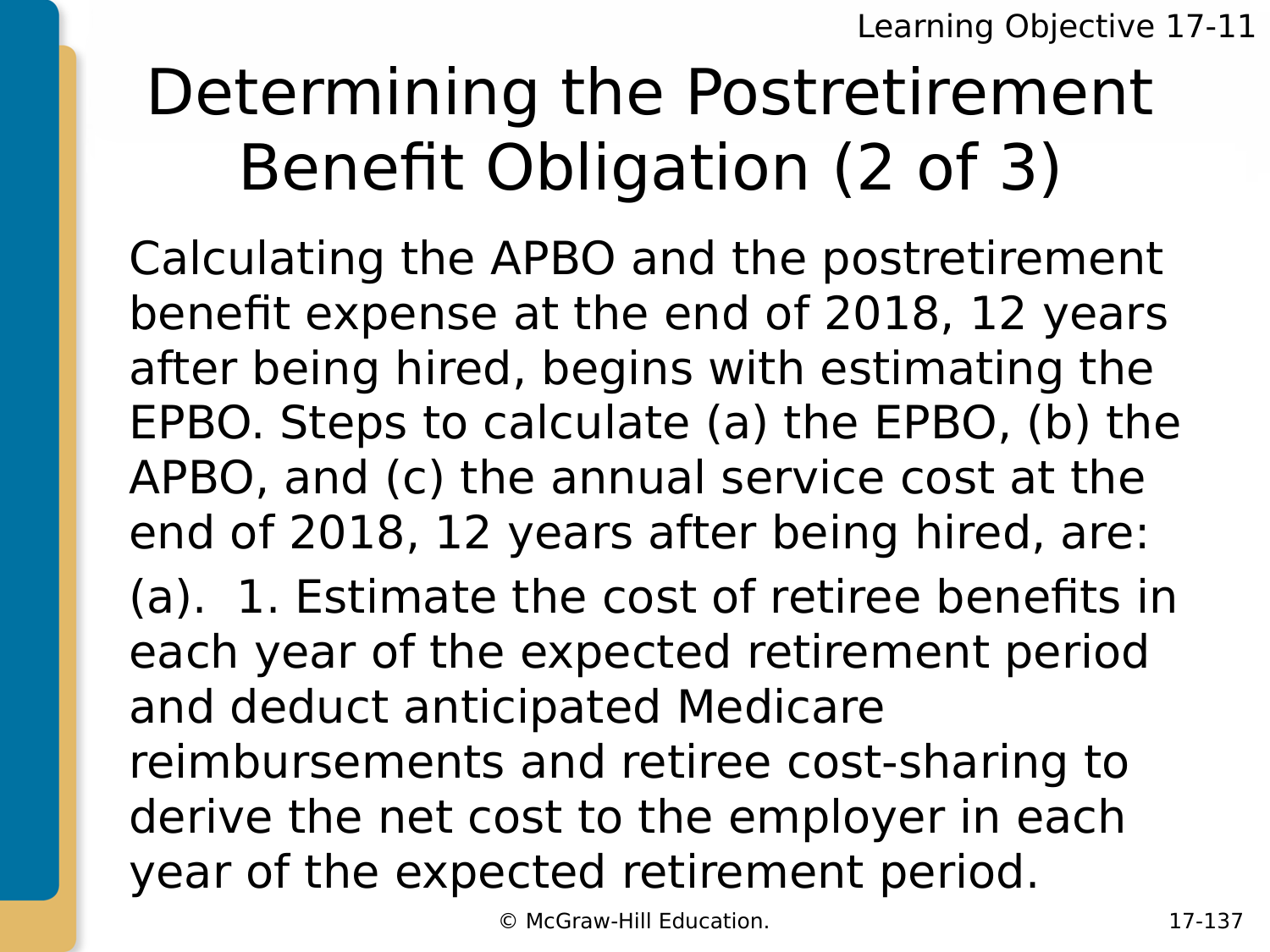

Learning Objective 17-11
# Determining the Postretirement Benefit Obligation (2 of 3)
Calculating the APBO and the postretirement benefit expense at the end of 2018, 12 years after being hired, begins with estimating the EPBO. Steps to calculate (a) the EPBO, (b) the APBO, and (c) the annual service cost at the end of 2018, 12 years after being hired, are:
(a).  1. Estimate the cost of retiree benefits in each year of the expected retirement period and deduct anticipated Medicare reimbursements and retiree cost-sharing to derive the net cost to the employer in each year of the expected retirement period.